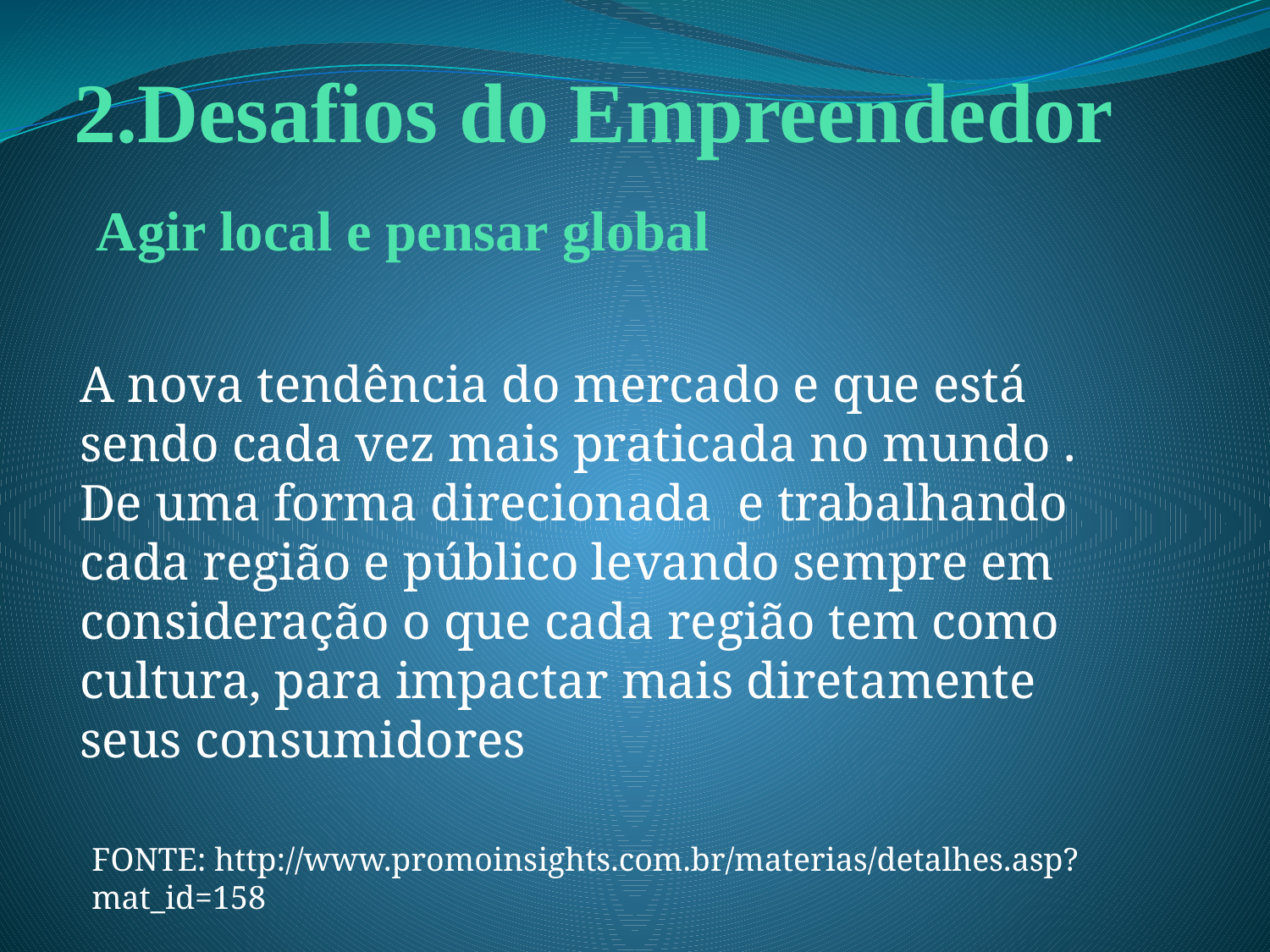

# 2.Desafios do Empreendedor Agir local e pensar global
A nova tendência do mercado e que está sendo cada vez mais praticada no mundo .
De uma forma direcionada  e trabalhando cada região e público levando sempre em consideração o que cada região tem como cultura, para impactar mais diretamente seus consumidores
FONTE: http://www.promoinsights.com.br/materias/detalhes.asp?mat_id=158